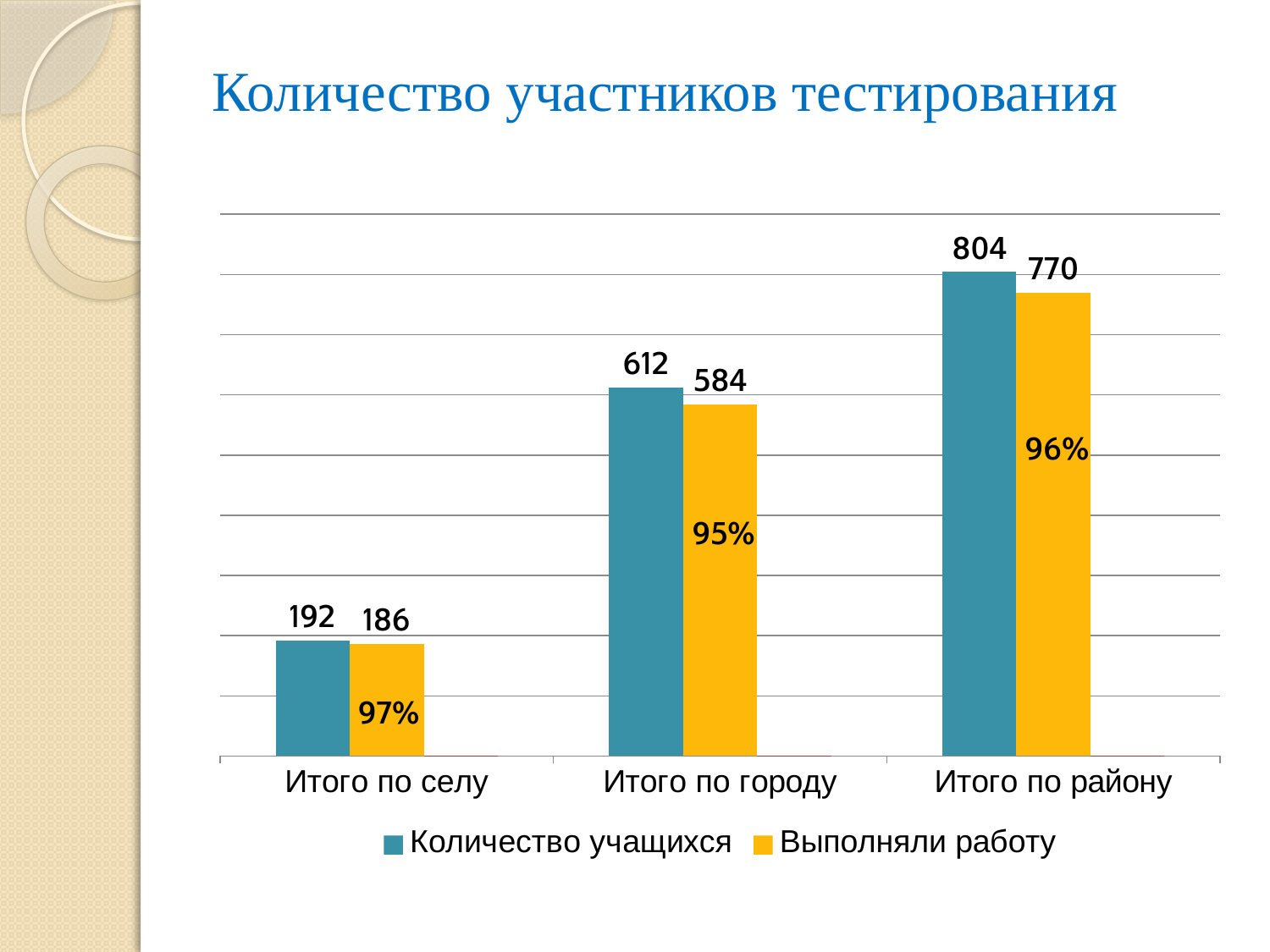

# Количество участников тестирования

### Chart

| Category | Количество учащихся | Выполняли работу | Столбец2 |
|---|---|---|---|
| Итого по селу | 192.0 | 186.0 | 0.9687500000000006 |
| Итого по городу | 612.0 | 584.0 | 0.9542483660130728 |
| Итого по району | 804.0 | 770.0 | 0.9577114427860697 |